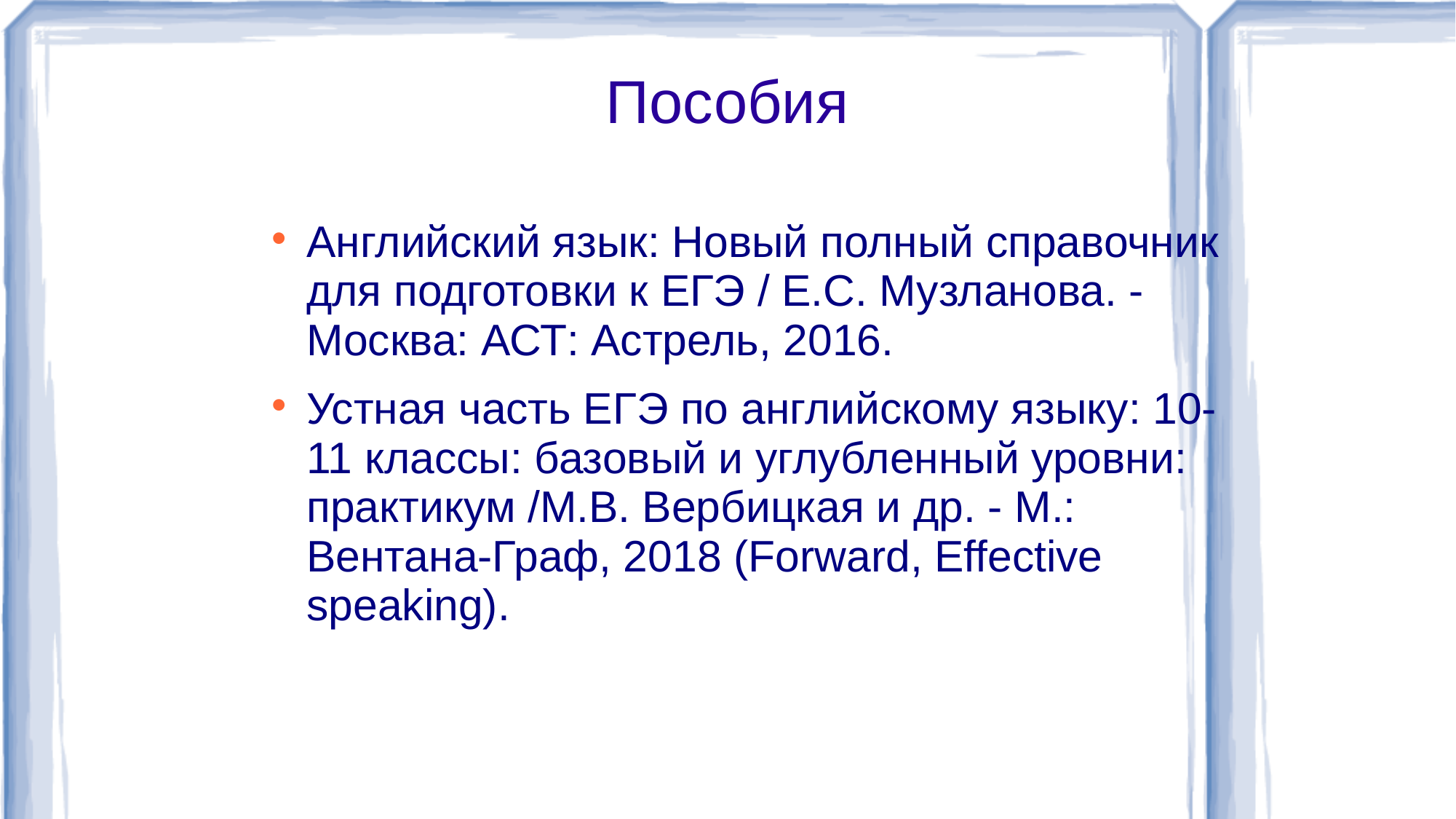

# Пособия
Английский язык: Новый полный справочник для подготовки к ЕГЭ / Е.С. Музланова. - Москва: АСТ: Астрель, 2016.
Устная часть ЕГЭ по английскому языку: 10-11 классы: базовый и углубленный уровни: практикум /М.В. Вербицкая и др. - М.: Вентана-Граф, 2018 (Forward, Effective speaking).